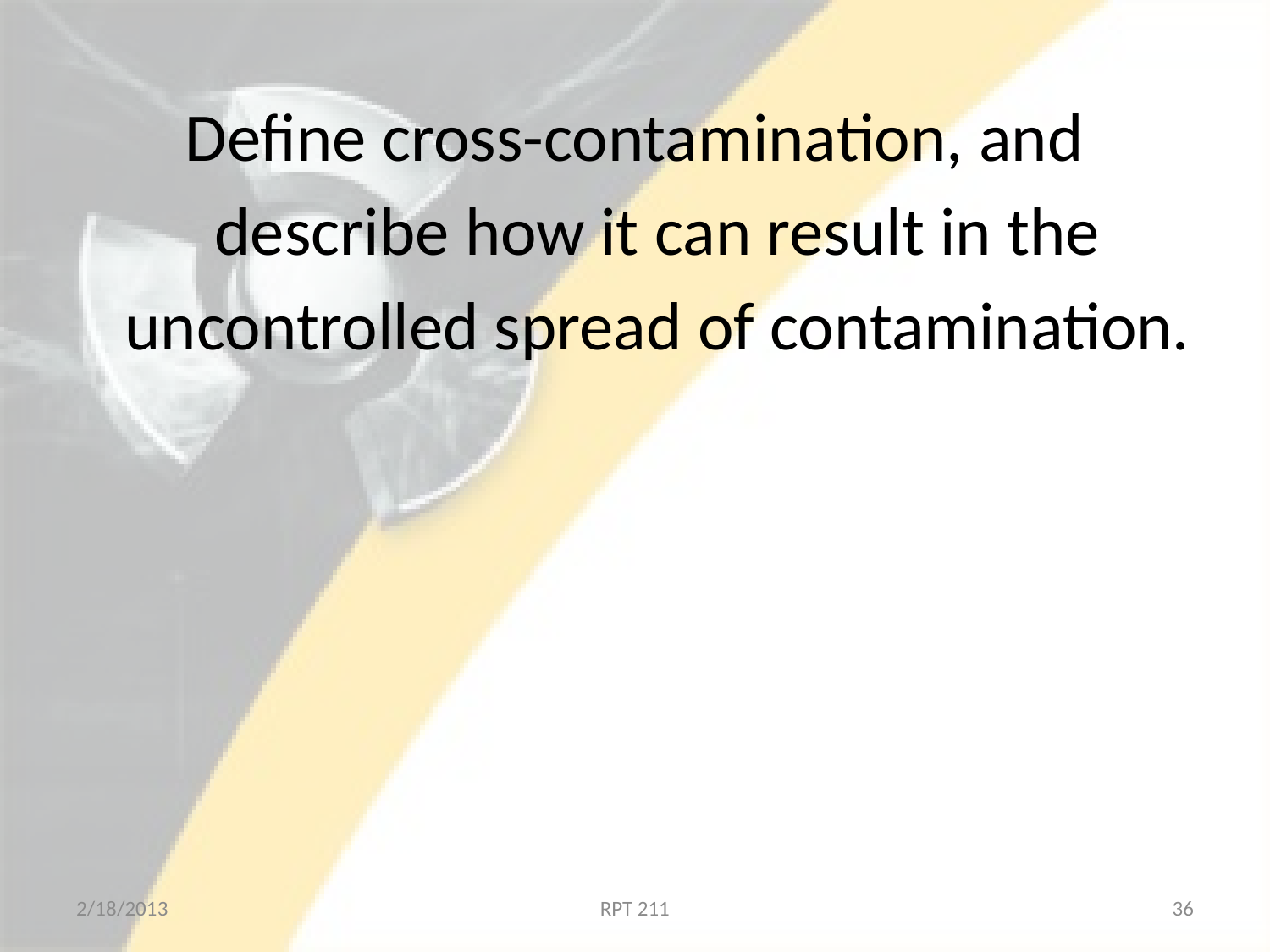

# Define cross-contamination, and describe how it can result in the uncontrolled spread of contamination.
2/18/2013
RPT 211
36